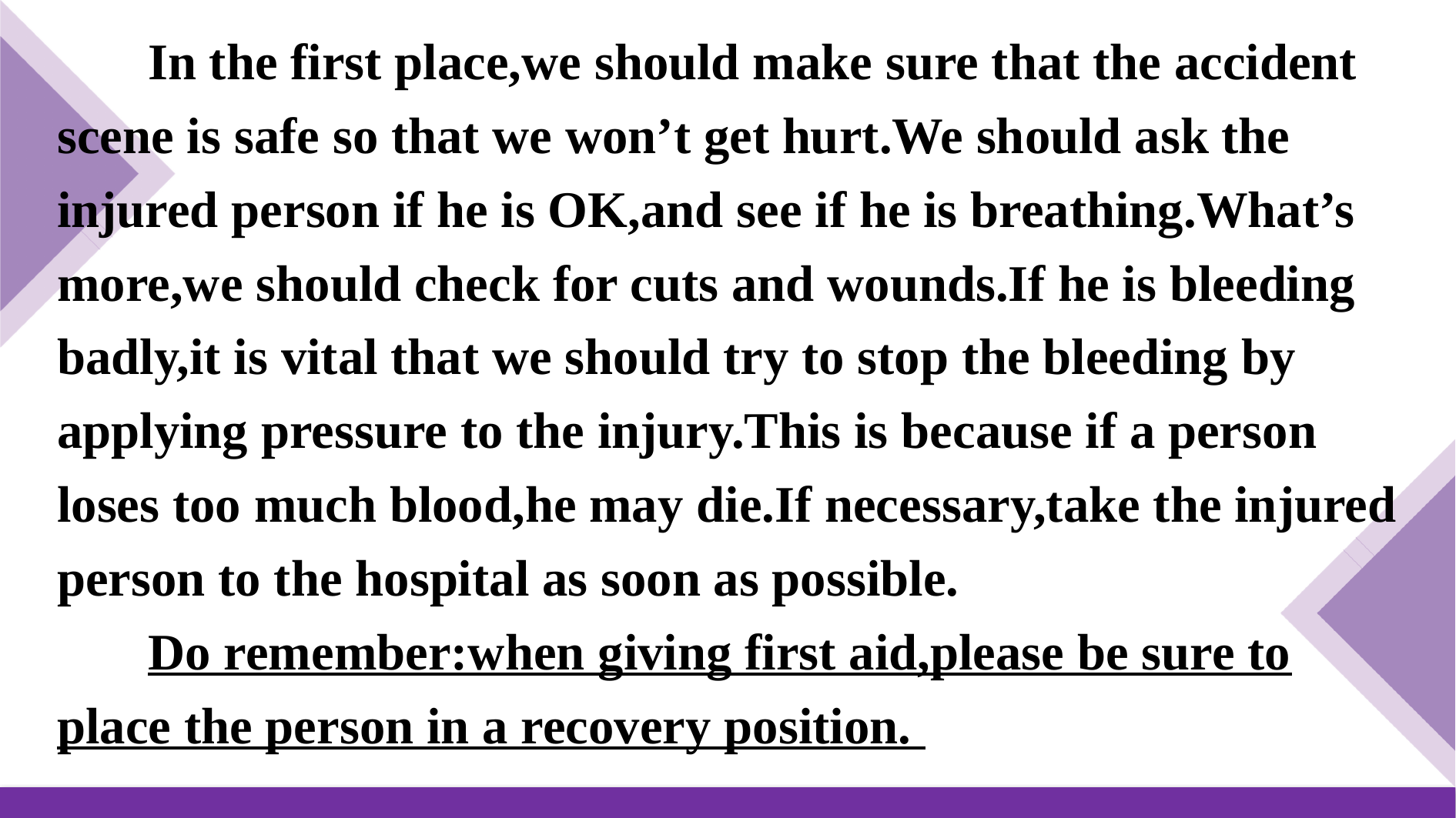

In the first place,we should make sure that the accident scene is safe so that we won’t get hurt.We should ask the injured person if he is OK,and see if he is breathing.What’s more,we should check for cuts and wounds.If he is bleeding badly,it is vital that we should try to stop the bleeding by applying pressure to the injury.This is because if a person loses too much blood,he may die.If necessary,take the injured person to the hospital as soon as possible.
Do remember:when giving first aid,please be sure to place the person in a recovery position.